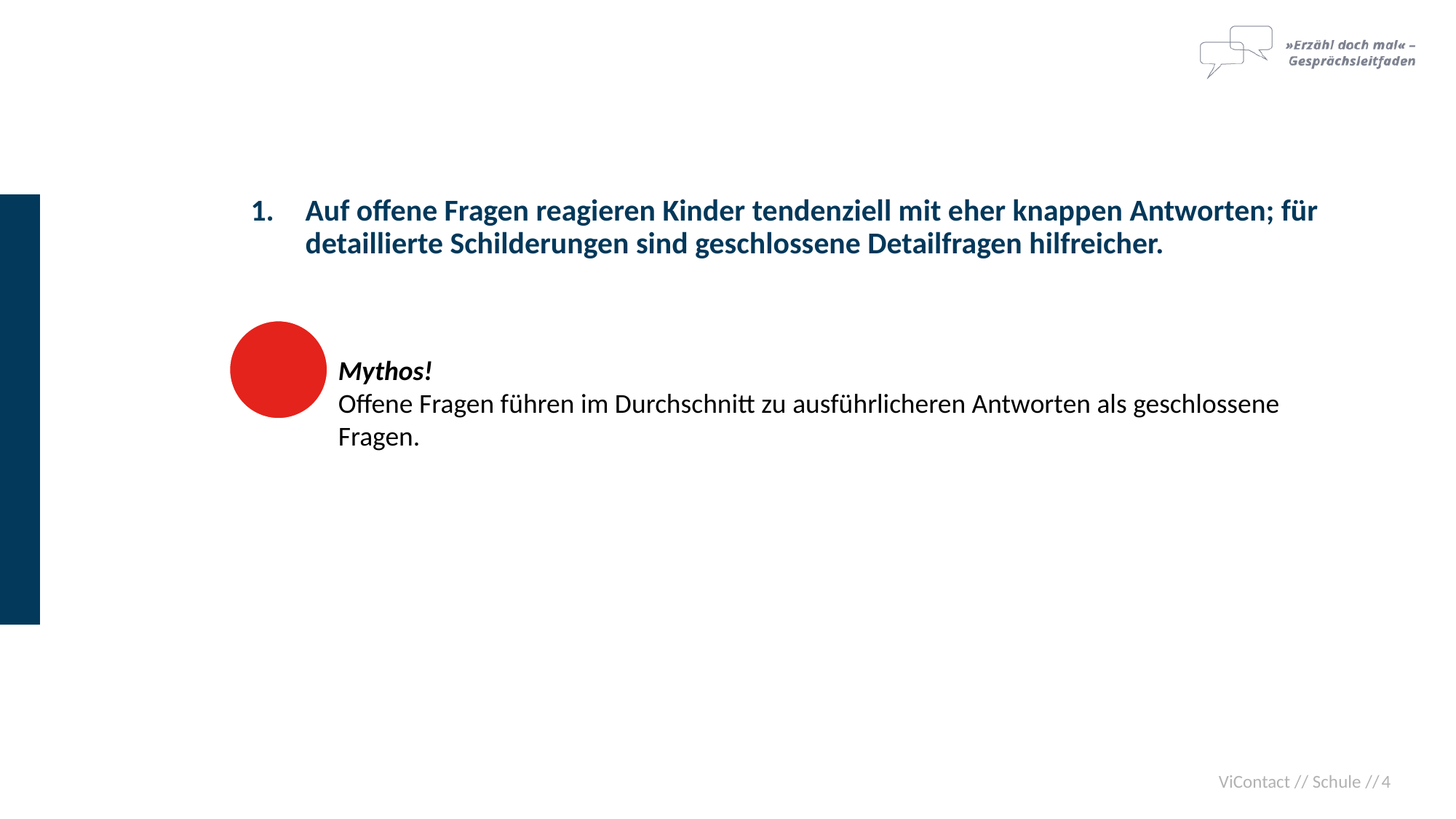

Auf offene Fragen reagieren Kinder tendenziell mit eher knappen Antworten; für detaillierte Schilderungen sind geschlossene Detailfragen hilfreicher.

	Mythos!
	Offene Fragen führen im Durchschnitt zu ausführlicheren Antworten als geschlossene
	Fragen.

ViContact // Schule //
4